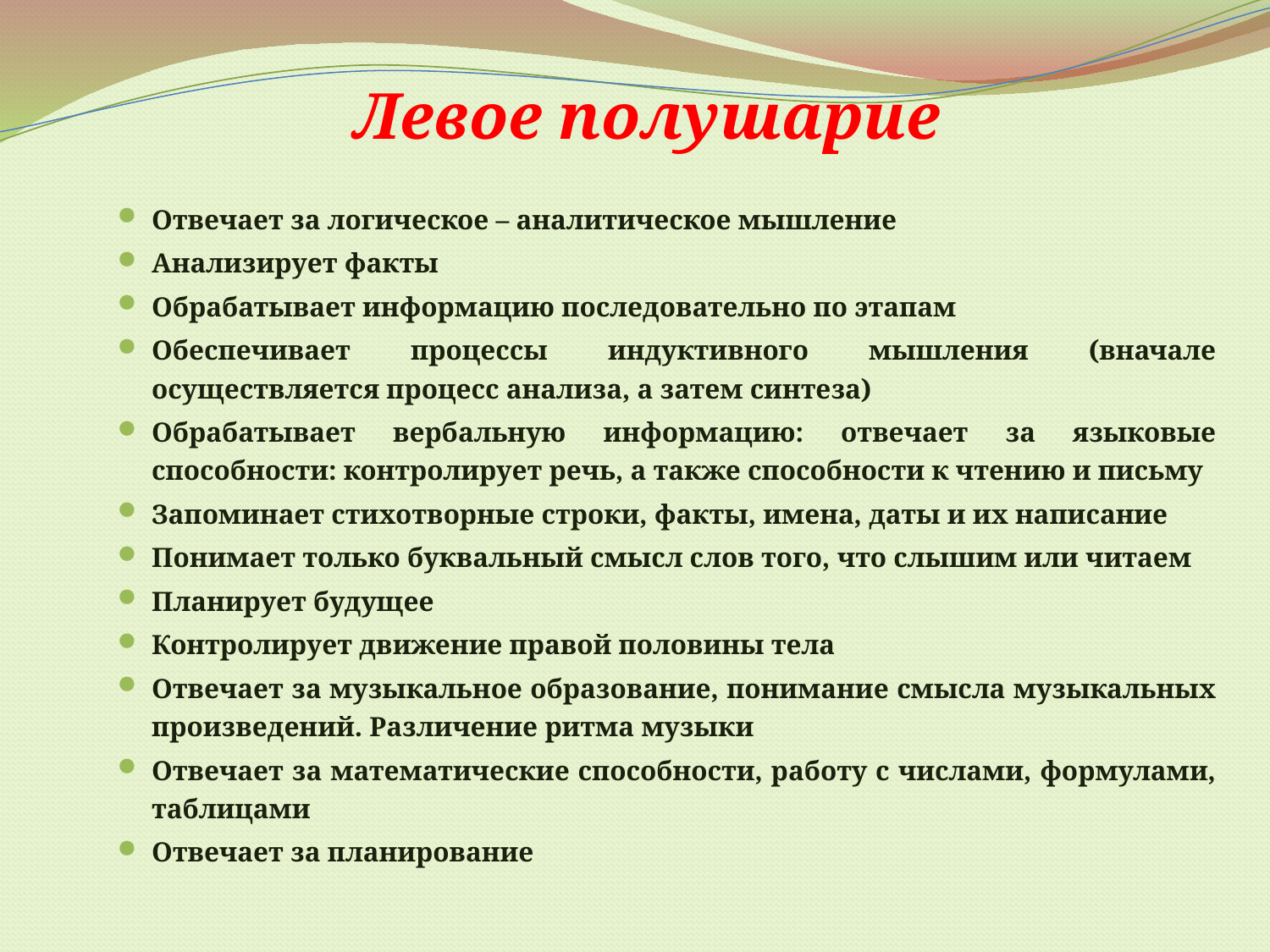

# Левое полушарие

Отвечает за логическое – аналитическое мышление
Анализирует факты
Обрабатывает информацию последовательно по этапам
Обеспечивает процессы индуктивного мышления (вначале осуществляется процесс анализа, а затем синтеза)
Обрабатывает вербальную информацию: отвечает за языковые способности: контролирует речь, а также способности к чтению и письму
Запоминает стихотворные строки, факты, имена, даты и их написание
Понимает только буквальный смысл слов того, что слышим или читаем
Планирует будущее
Контролирует движение правой половины тела
Отвечает за музыкальное образование, понимание смысла музыкальных произведений. Различение ритма музыки
Отвечает за математические способности, работу с числами, формулами, таблицами
Отвечает за планирование